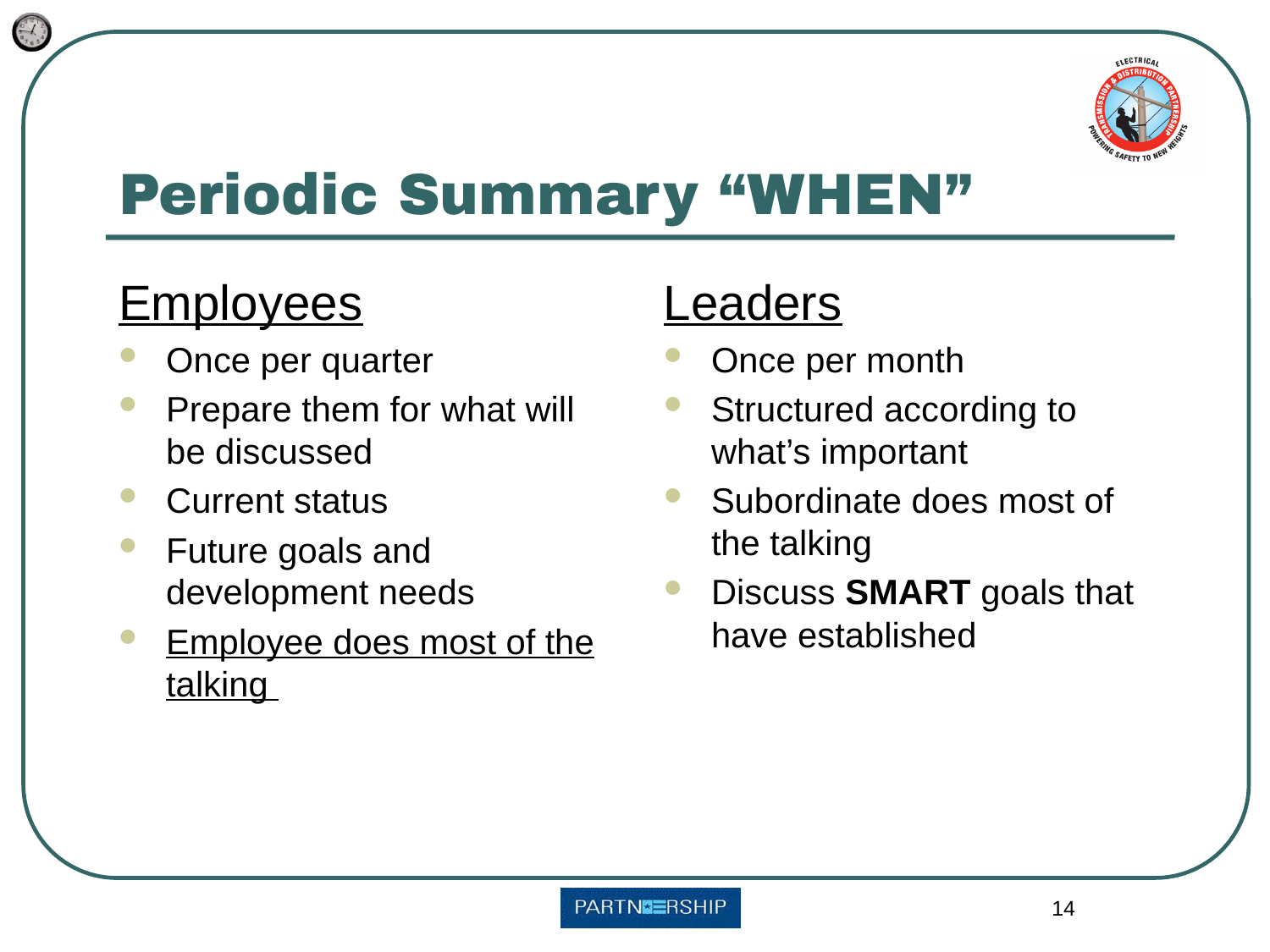

# Periodic Summary “WHEN”
Employees
Once per quarter
Prepare them for what will be discussed
Current status
Future goals and development needs
Employee does most of the talking
Leaders
Once per month
Structured according to what’s important
Subordinate does most of the talking
Discuss SMART goals that have established

14